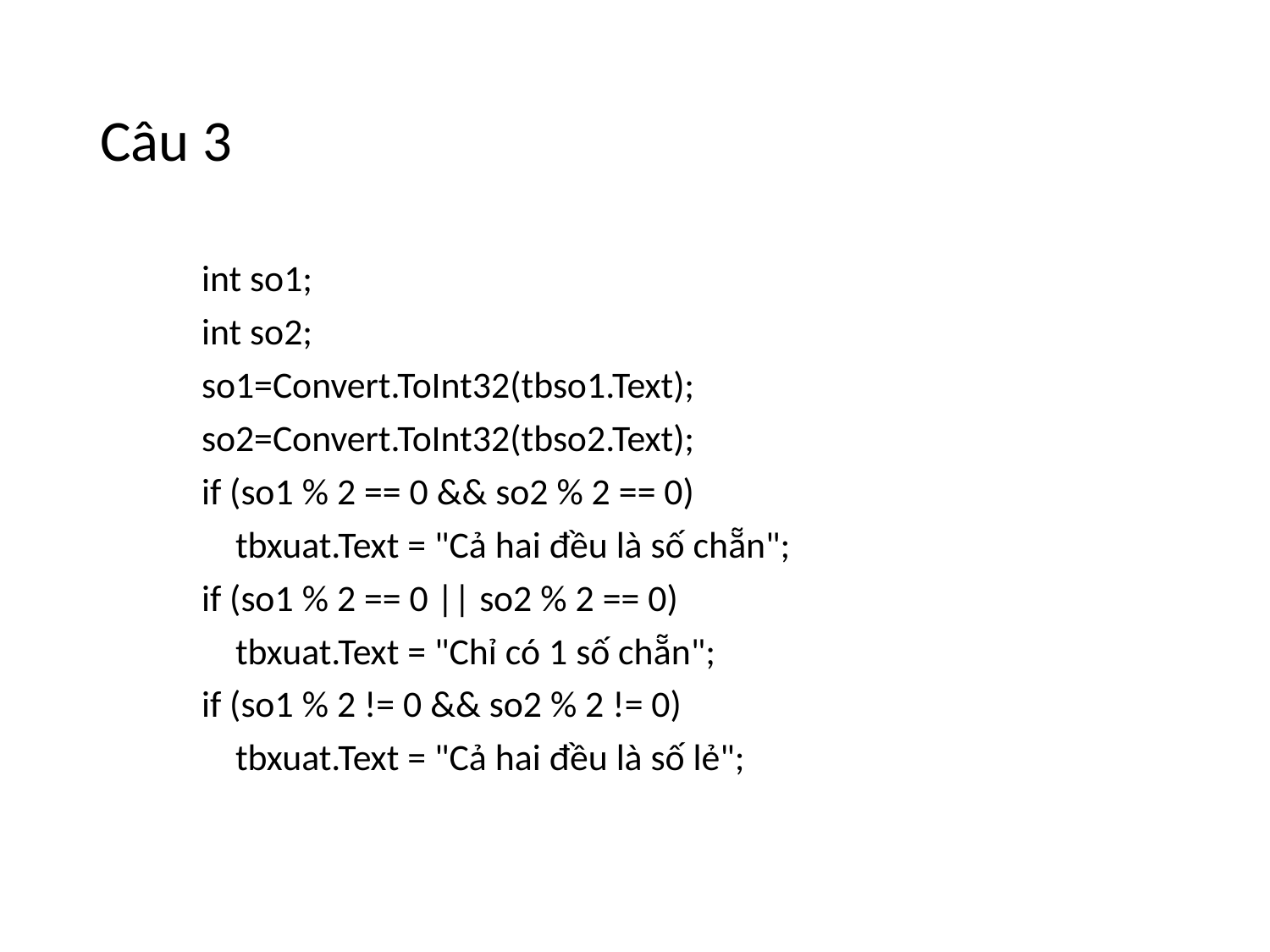

# Câu 3
            int so1;
            int so2;
            so1=Convert.ToInt32(tbso1.Text);
            so2=Convert.ToInt32(tbso2.Text);
            if (so1 % 2 == 0 && so2 % 2 == 0)
                tbxuat.Text = "Cả hai đều là số chẵn";
            if (so1 % 2 == 0 || so2 % 2 == 0)
                tbxuat.Text = "Chỉ có 1 số chẵn";
            if (so1 % 2 != 0 && so2 % 2 != 0)
                tbxuat.Text = "Cả hai đều là số lẻ";